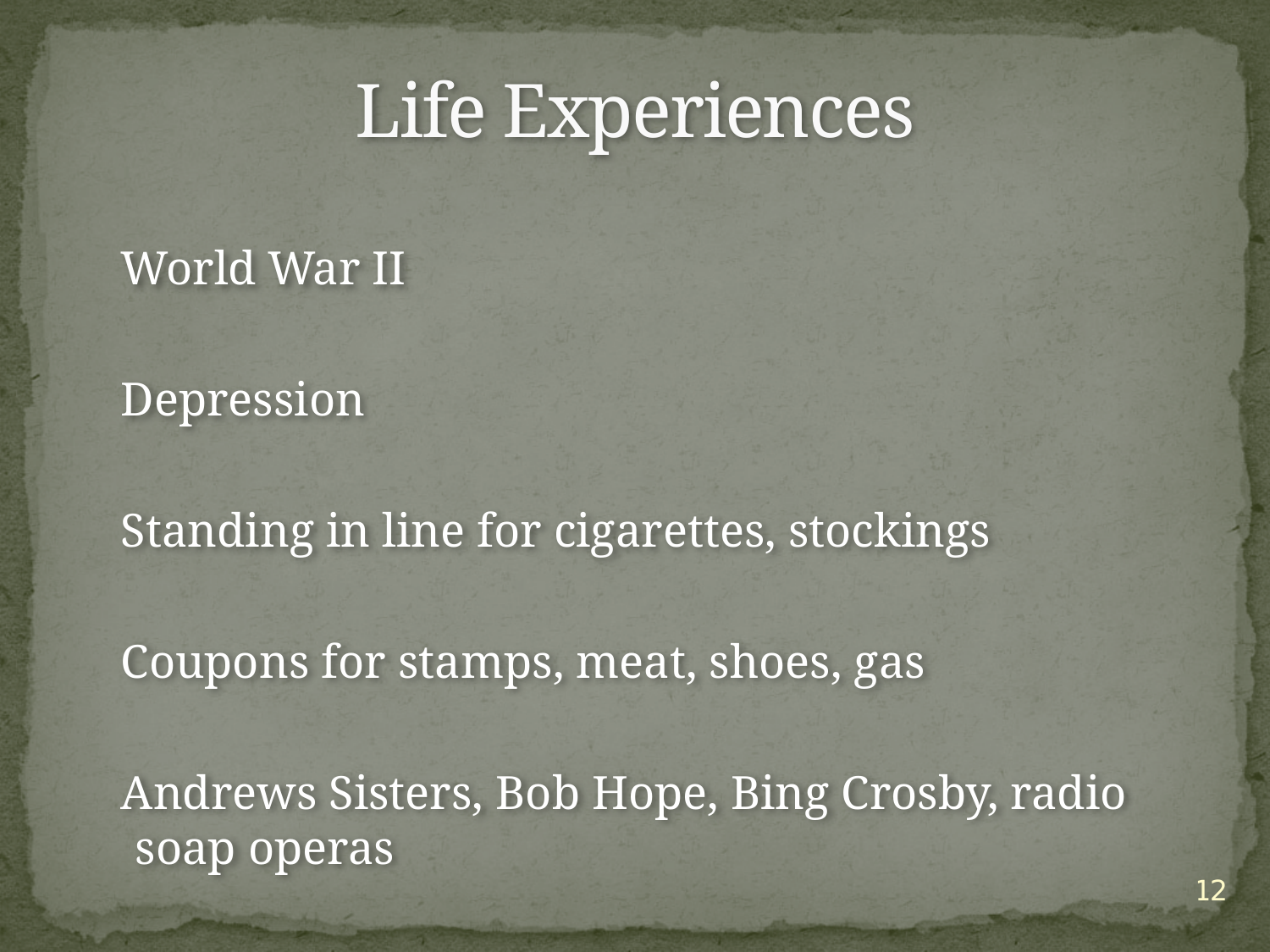

# Life Experiences
  World War II

  Depression

  Standing in line for cigarettes, stockings

  Coupons for stamps, meat, shoes, gas

  Andrews Sisters, Bob Hope, Bing Crosby, radio soap operas

12